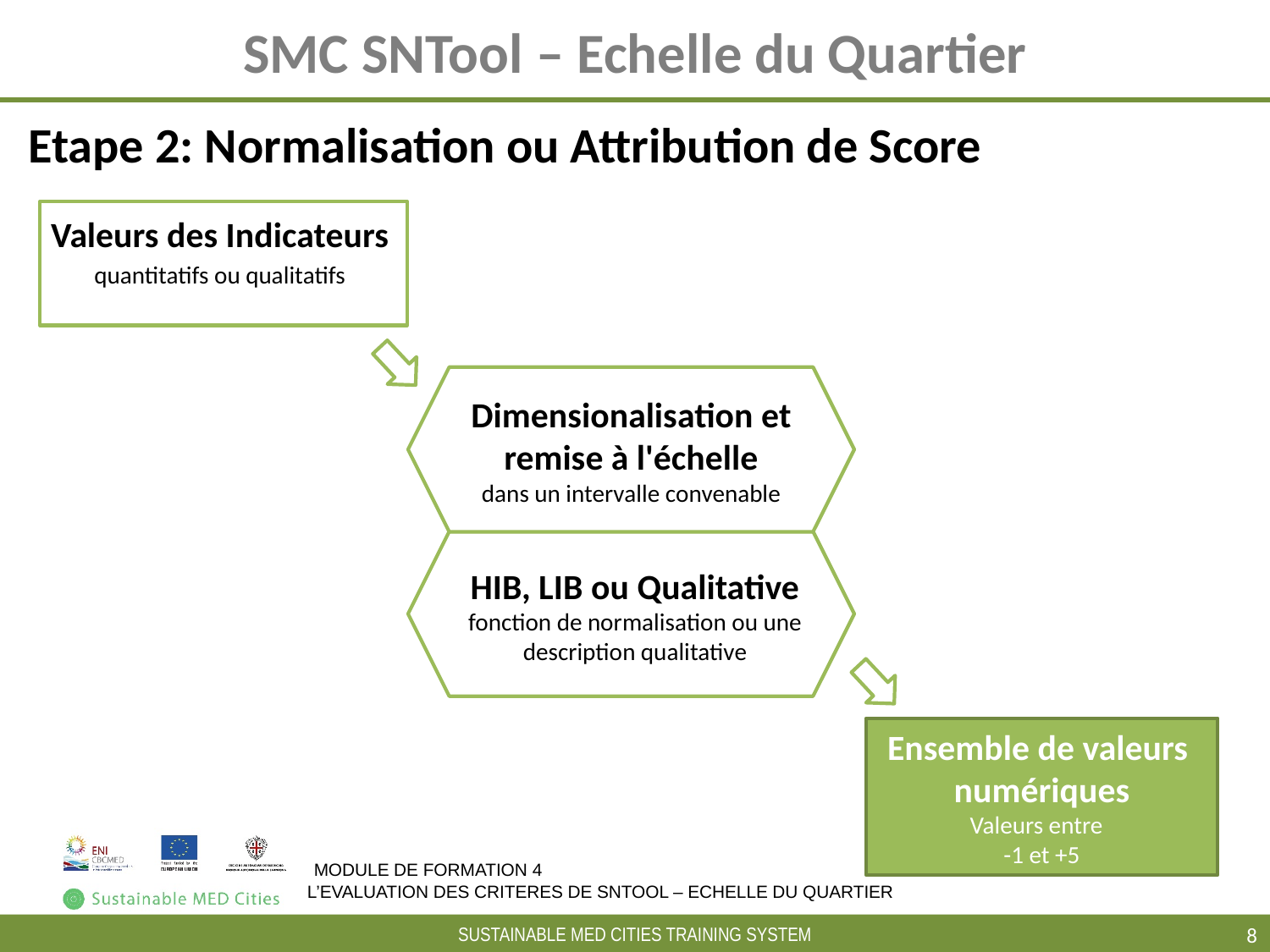

# SMC SNTool – Echelle du Quartier
Etape 2: Normalisation ou Attribution de Score

Valeurs des Indicateurs

quantitatifs ou qualitatifs

Dimensionalisation et remise à l'échelle
dans un intervalle convenable

HIB, LIB ou Qualitative
fonction de normalisation ou une description qualitative

Ensemble de valeurs
numériques
Valeurs entre
-1 et +5
MODULE DE FORMATION 4
L’EVALUATION DES CRITERES DE SNTOOL – ECHELLE DU QUARTIER
8